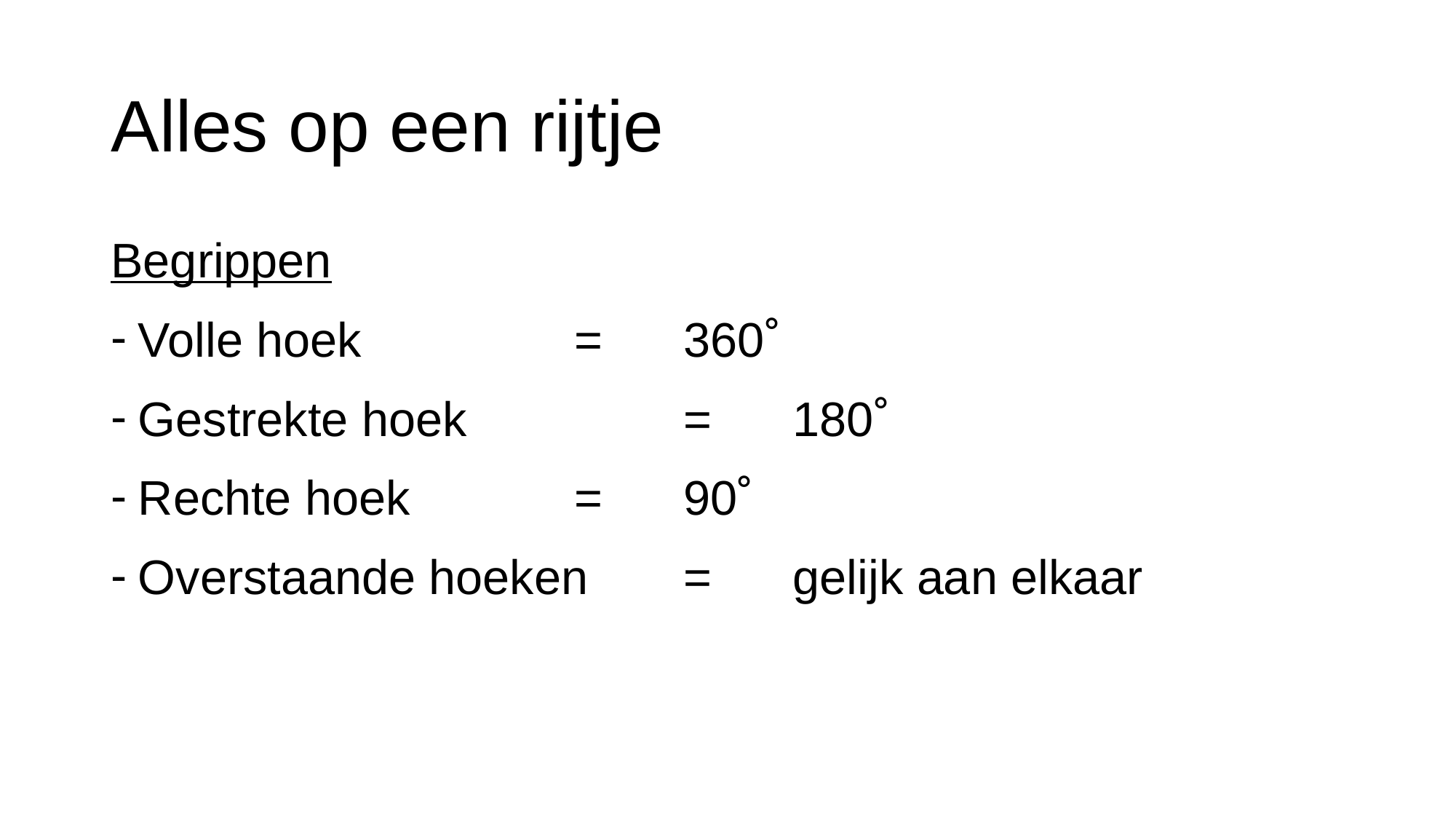

# Alles op een rijtje
Begrippen
Volle hoek		=	360˚
Gestrekte hoek		=	180˚
Rechte hoek		=	90˚
Overstaande hoeken	=	gelijk aan elkaar